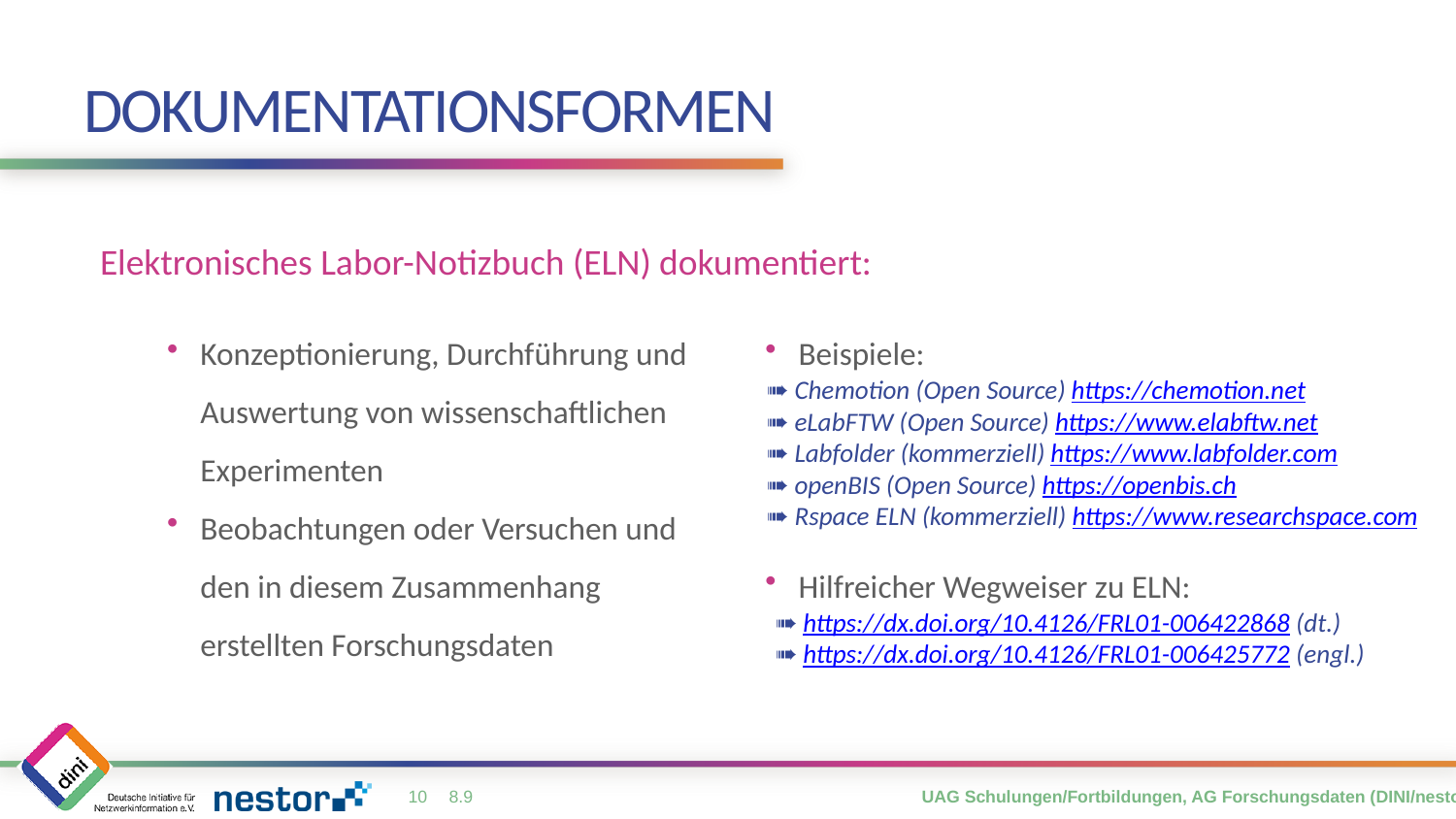

# Dokumentationsformen
Elektronisches Labor-Notizbuch (ELN) dokumentiert:
Konzeptionierung, Durchführung und Auswertung von wissenschaftlichen Experimenten
Beobachtungen oder Versuchen und den in diesem Zusammenhang erstellten Forschungsdaten
Beispiele:

Hilfreicher Wegweiser zu ELN:
➠ Chemotion (Open Source) https://chemotion.net
➠ eLabFTW (Open Source) https://www.elabftw.net
➠ Labfolder (kommerziell) https://www.labfolder.com
➠ openBIS (Open Source) https://openbis.ch
➠ Rspace ELN (kommerziell) https://www.researchspace.com
➠ https://dx.doi.org/10.4126/FRL01-006422868 (dt.)
➠ https://dx.doi.org/10.4126/FRL01-006425772 (engl.)
10
8.9